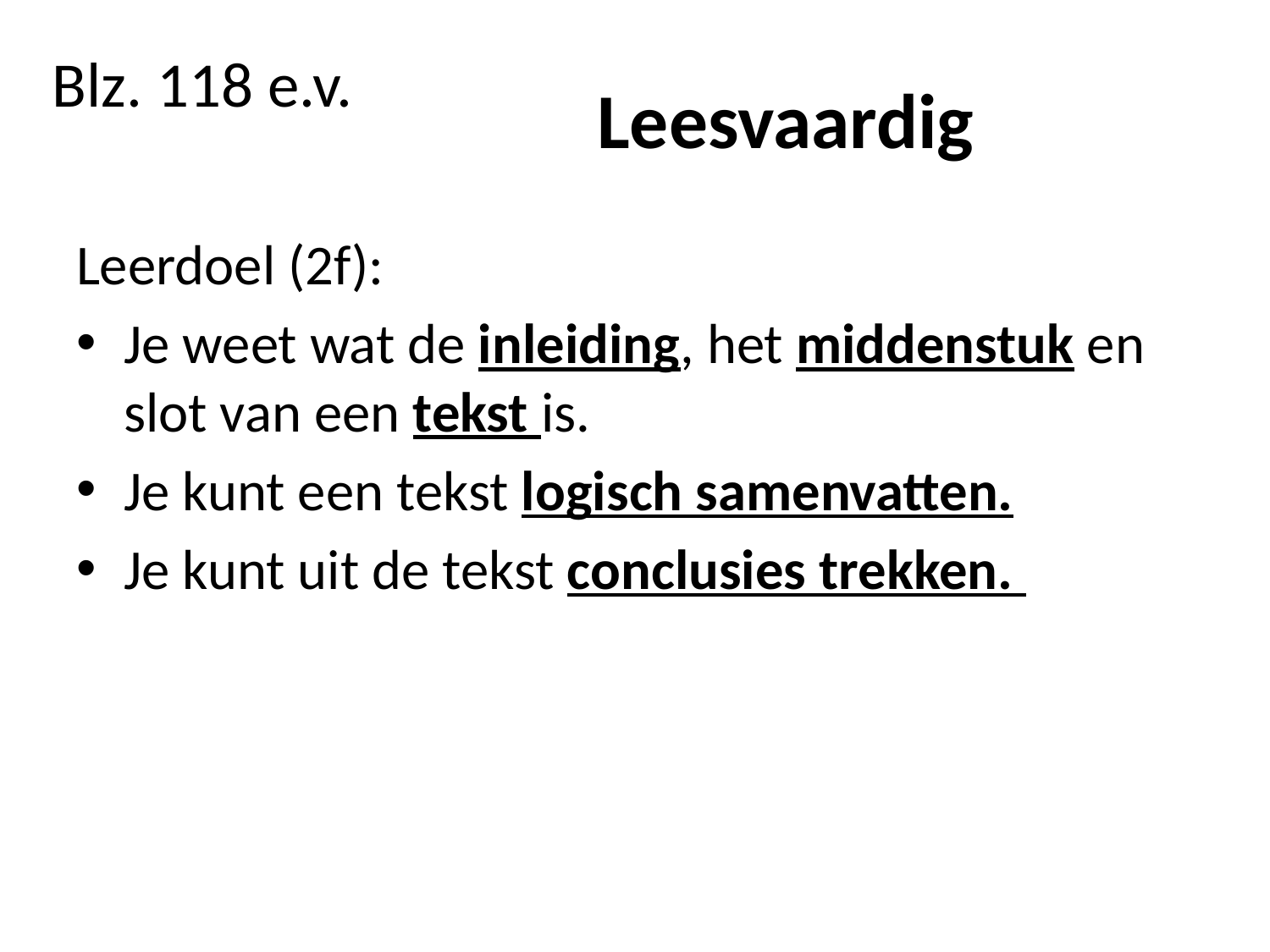

Blz. 118 e.v.
# Leesvaardig
Leerdoel (2f):
Je weet wat de inleiding, het middenstuk en slot van een tekst is.
Je kunt een tekst logisch samenvatten.
Je kunt uit de tekst conclusies trekken.